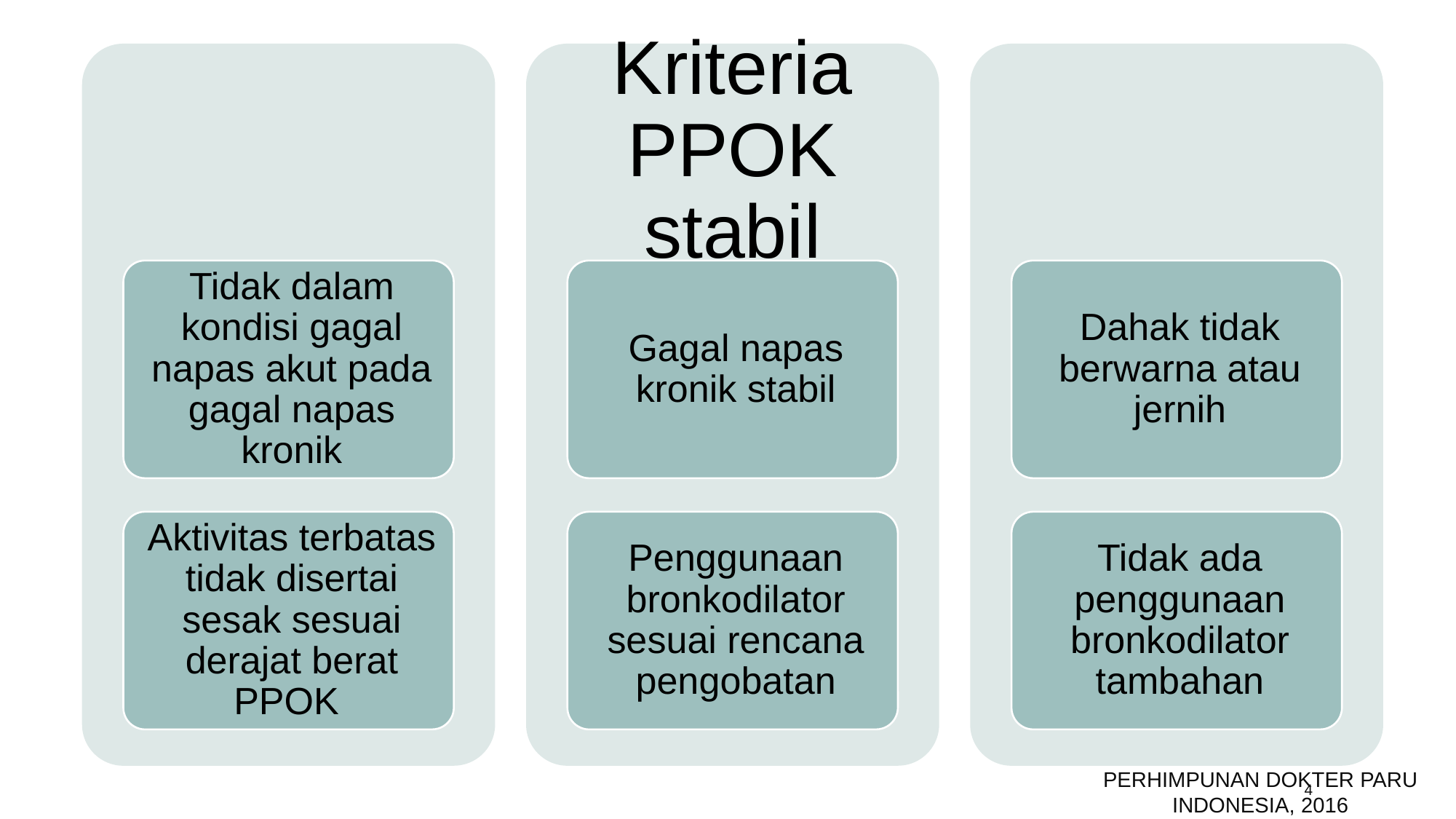

Tidak dalam kondisi gagal napas akut pada gagal napas kronik
Aktivitas terbatas tidak disertai sesak sesuai derajat berat PPOK
Kriteria PPOK stabil
Gagal napas kronik stabil
Penggunaan bronkodilator sesuai rencana pengobatan

Dahak tidak berwarna atau jernih
Tidak ada penggunaan bronkodilator tambahan
#
4
Perhimpunan Dokter Paru Indonesia, 2016